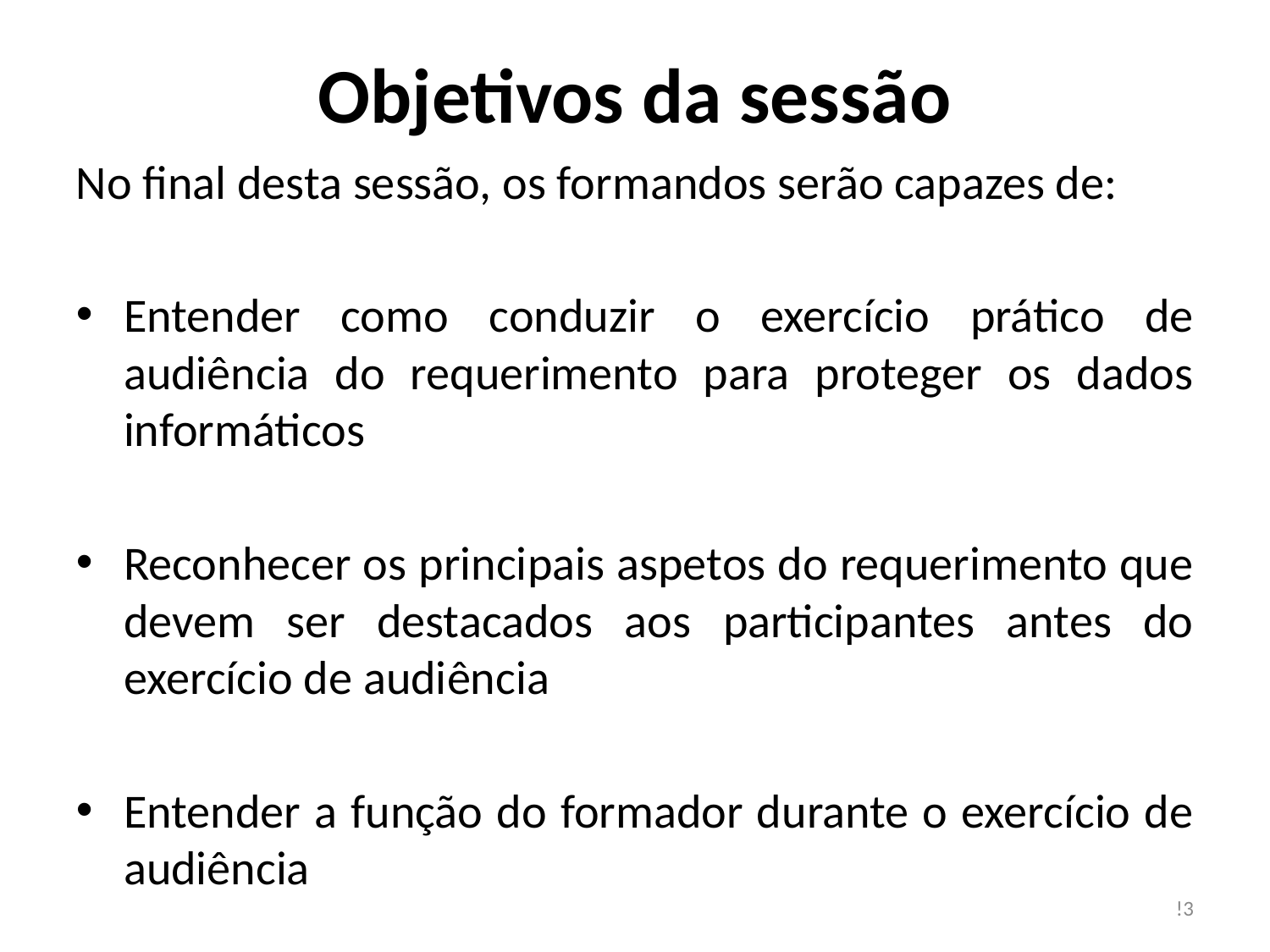

Objetivos da sessão
No final desta sessão, os formandos serão capazes de:

Entender como conduzir o exercício prático de audiência do requerimento para proteger os dados informáticos

Reconhecer os principais aspetos do requerimento que devem ser destacados aos participantes antes do exercício de audiência

Entender a função do formador durante o exercício de audiência

!3